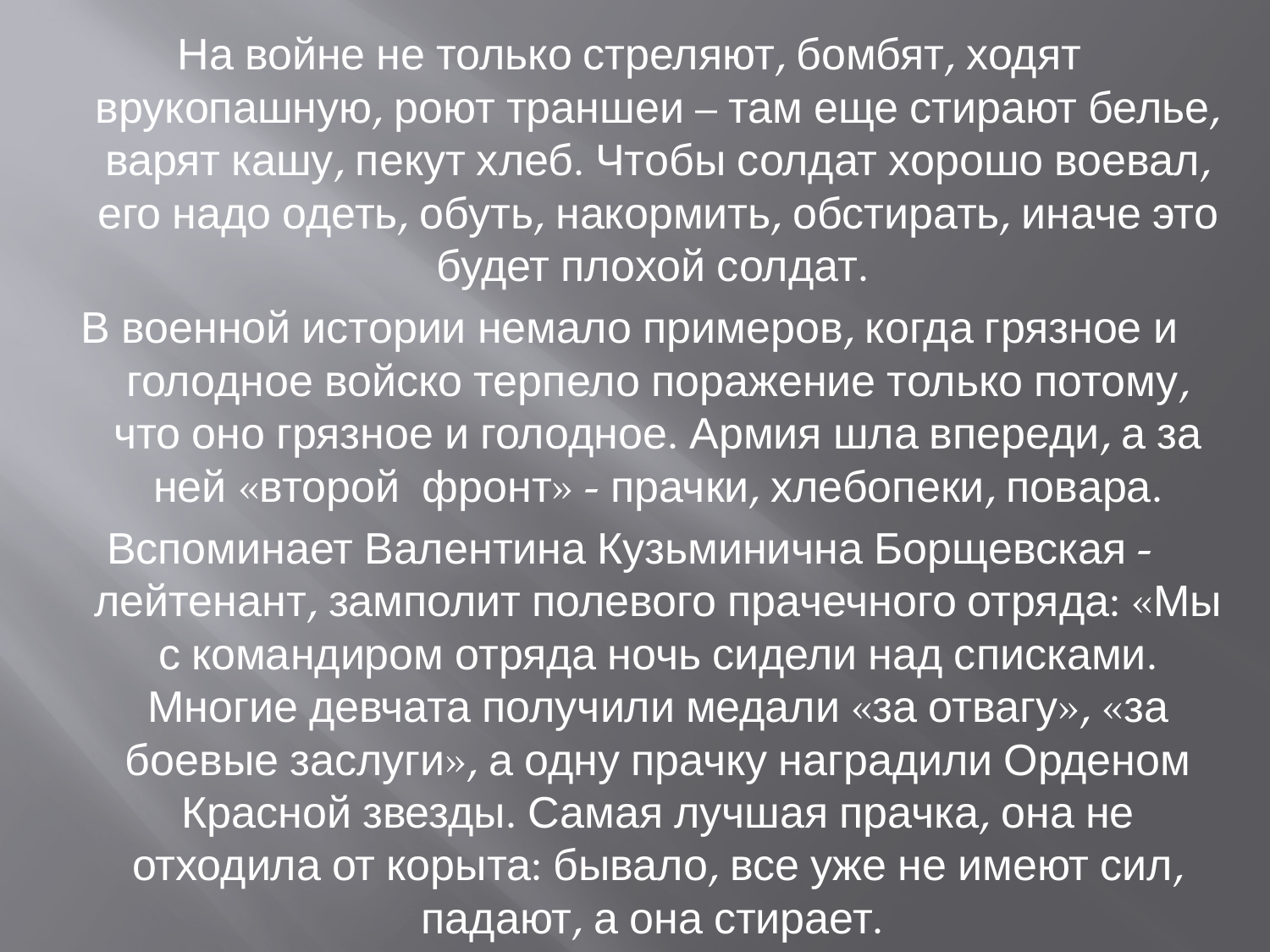

На войне не только стреляют, бомбят, ходят врукопашную, роют траншеи – там еще стирают белье, варят кашу, пекут хлеб. Чтобы солдат хорошо воевал, его надо одеть, обуть, накормить, обстирать, иначе это будет плохой солдат.
В военной истории немало примеров, когда грязное и голодное войско терпело поражение только потому, что оно грязное и голодное. Армия шла впереди, а за ней «второй  фронт» - прачки, хлебопеки, повара.
Вспоминает Валентина Кузьминична Борщевская - лейтенант, замполит полевого прачечного отряда: «Мы с командиром отряда ночь сидели над списками. Многие девчата получили медали «за отвагу», «за боевые заслуги», а одну прачку наградили Орденом Красной звезды. Самая лучшая прачка, она не отходила от корыта: бывало, все уже не имеют сил, падают, а она стирает.
Это была  пожилая женщина…»